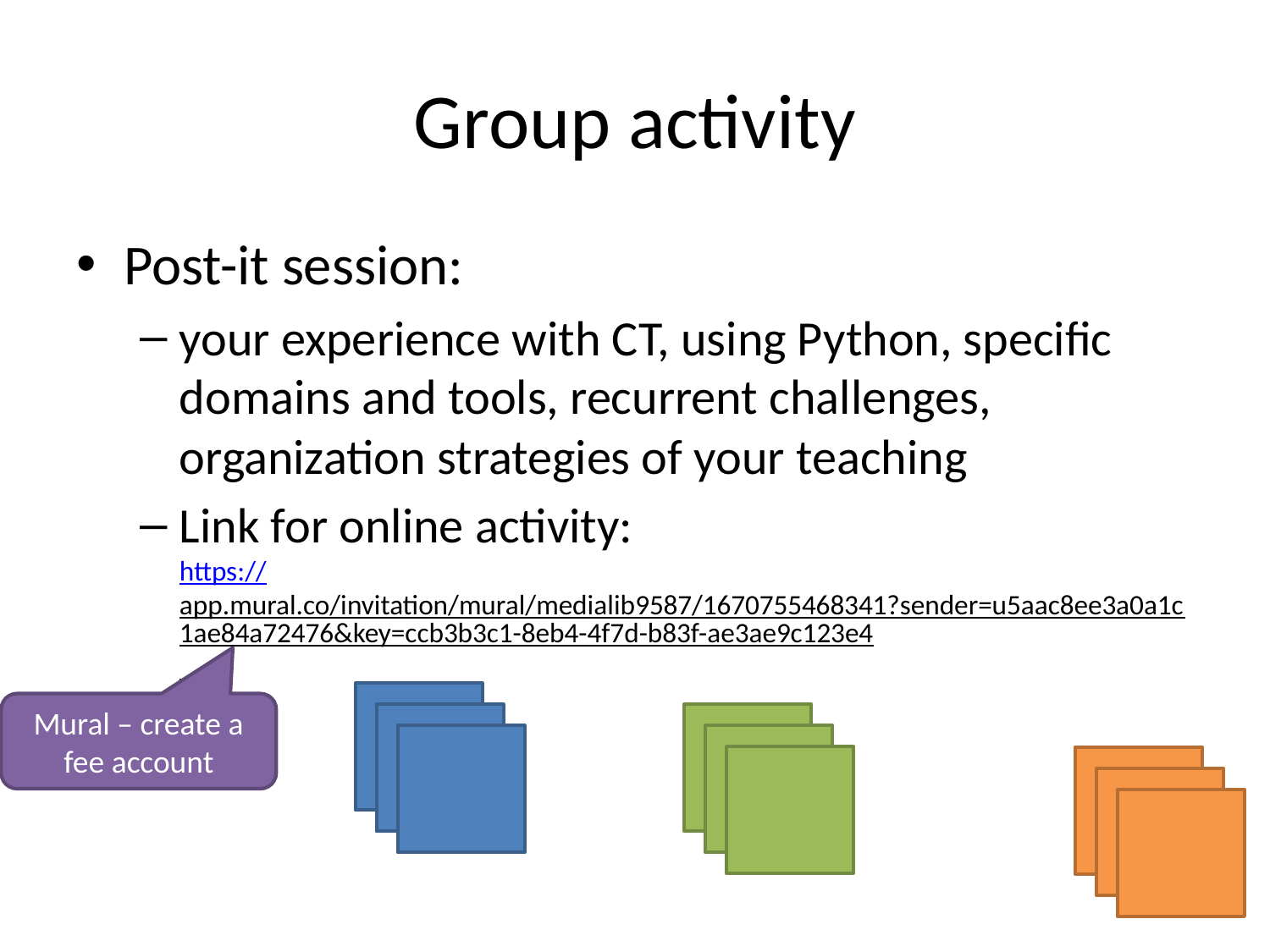

# Group activity
Post-it session:
your experience with CT, using Python, specific domains and tools, recurrent challenges, organization strategies of your teaching
Link for online activity:
https://app.mural.co/invitation/mural/medialib9587/1670755468341?sender=u5aac8ee3a0a1c1ae84a72476&key=ccb3b3c1-8eb4-4f7d-b83f-ae3ae9c123e4

Mural – create a fee account